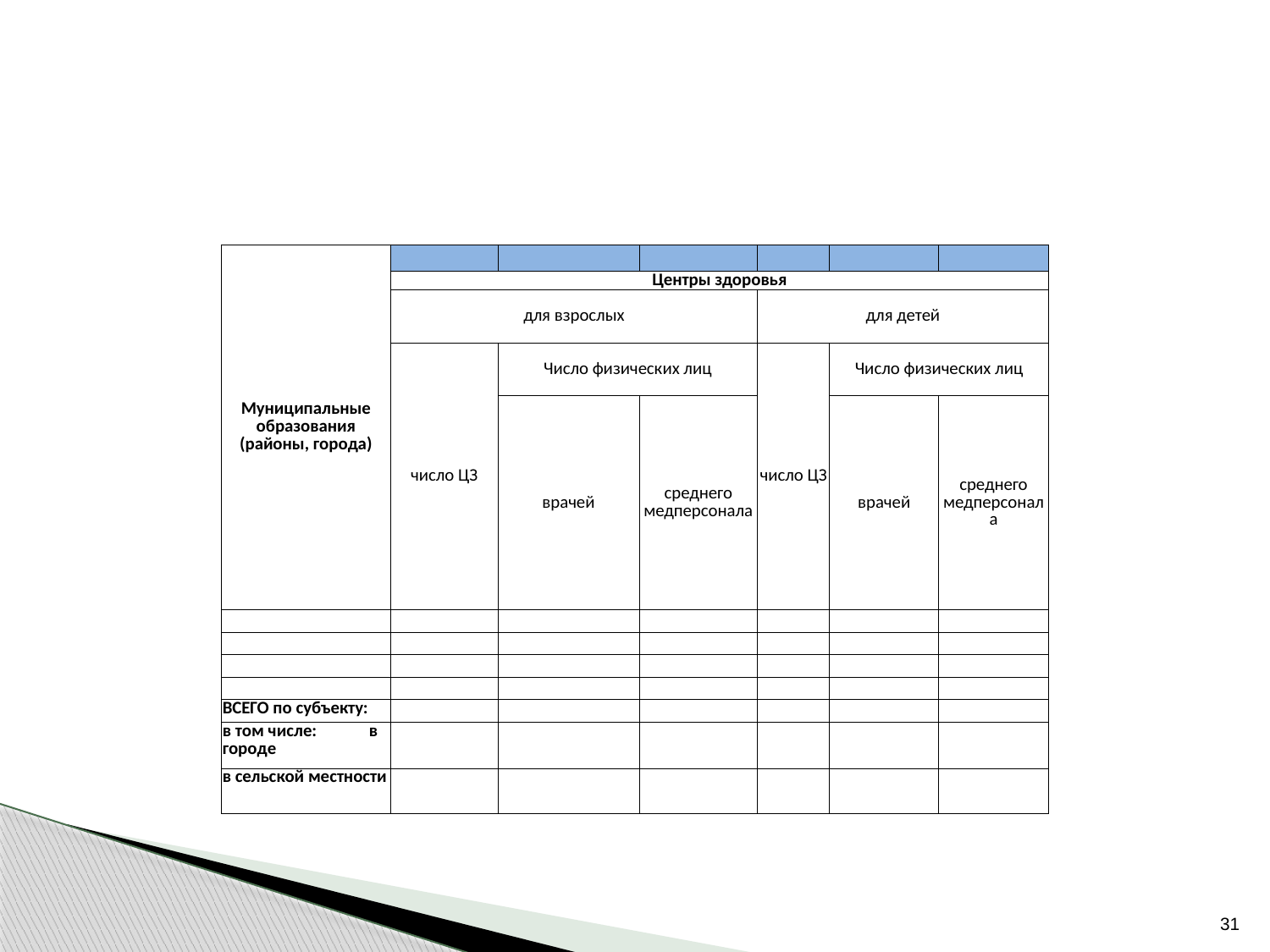

#
|  |  |  |  |  |  |  |
| --- | --- | --- | --- | --- | --- | --- |
| Муниципальные образования (районы, города) |  |  |  |  |  |  |
|  | Центры здоровья |  |  |  |  |  |
|  | для взрослых |  |  | для детей |  |  |
|  | число ЦЗ | Число физических лиц |  | число ЦЗ | Число физических лиц |  |
|  |  | врачей | среднего медперсонала |  | врачей | среднего медперсонала |
|  |  |  |  |  |  |  |
|  |  |  |  |  |  |  |
|  |  |  |  |  |  |  |
|  |  |  |  |  |  |  |
| ВСЕГО по субъекту: |  |  |  |  |  |  |
| в том числе: в городе |  |  |  |  |  |  |
| в сельской местности |  |  |  |  |  |  |
31